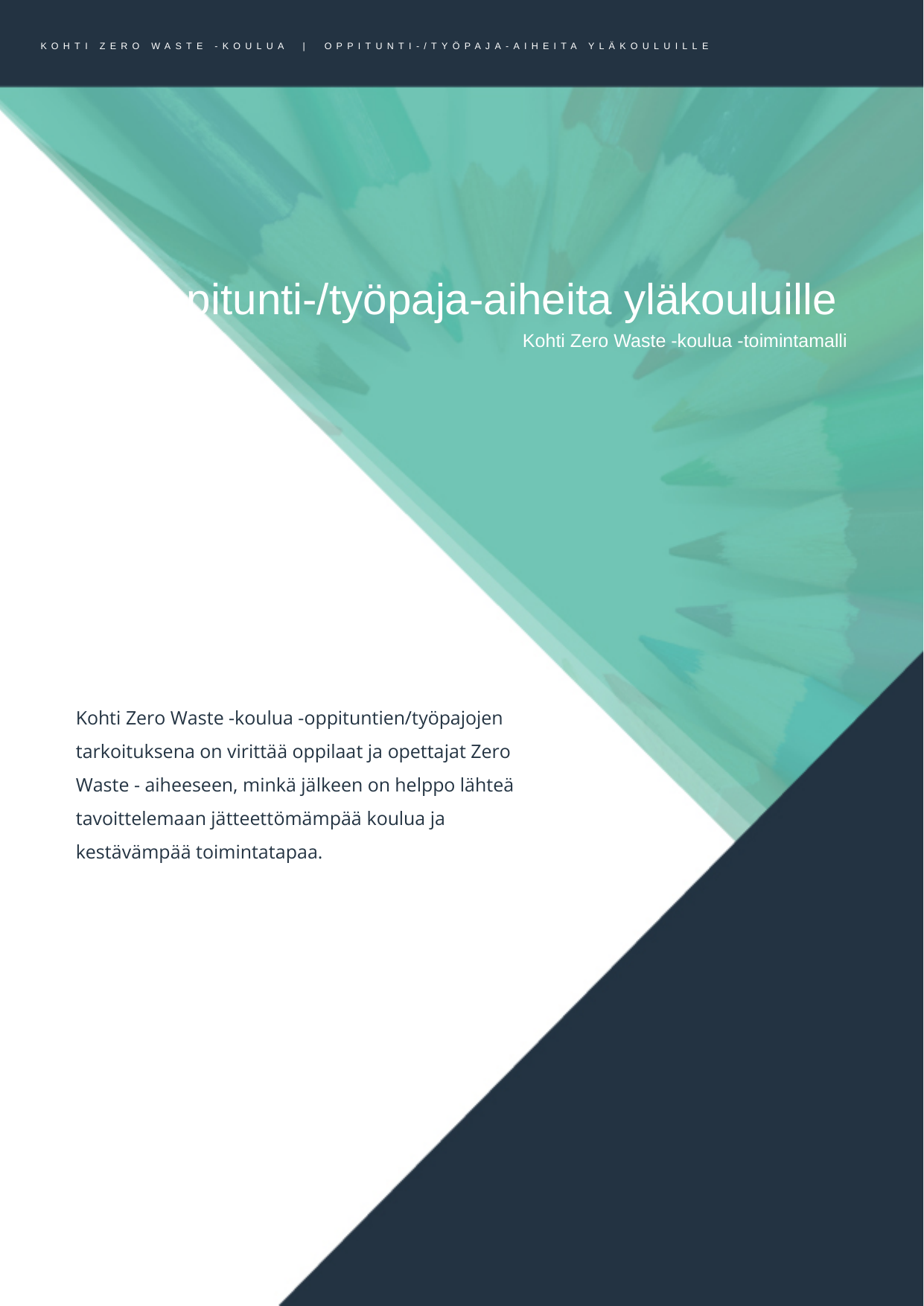

KOHTI ZERO WASTE -KOULUA  |  OPPITUNTI-/TYÖPAJA-AIHEITA YLÄKOULUILLE
# Oppitunti-/työpaja-aiheita yläkouluille
Kohti Zero Waste -koulua -toimintamalli
Kohti Zero Waste -koulua -oppituntien/työpajojen tarkoituksena on virittää oppilaat ja opettajat Zero Waste - aiheeseen, minkä jälkeen on helppo lähteä tavoittelemaan jätteettömämpää koulua ja kestävämpää toimintatapaa.